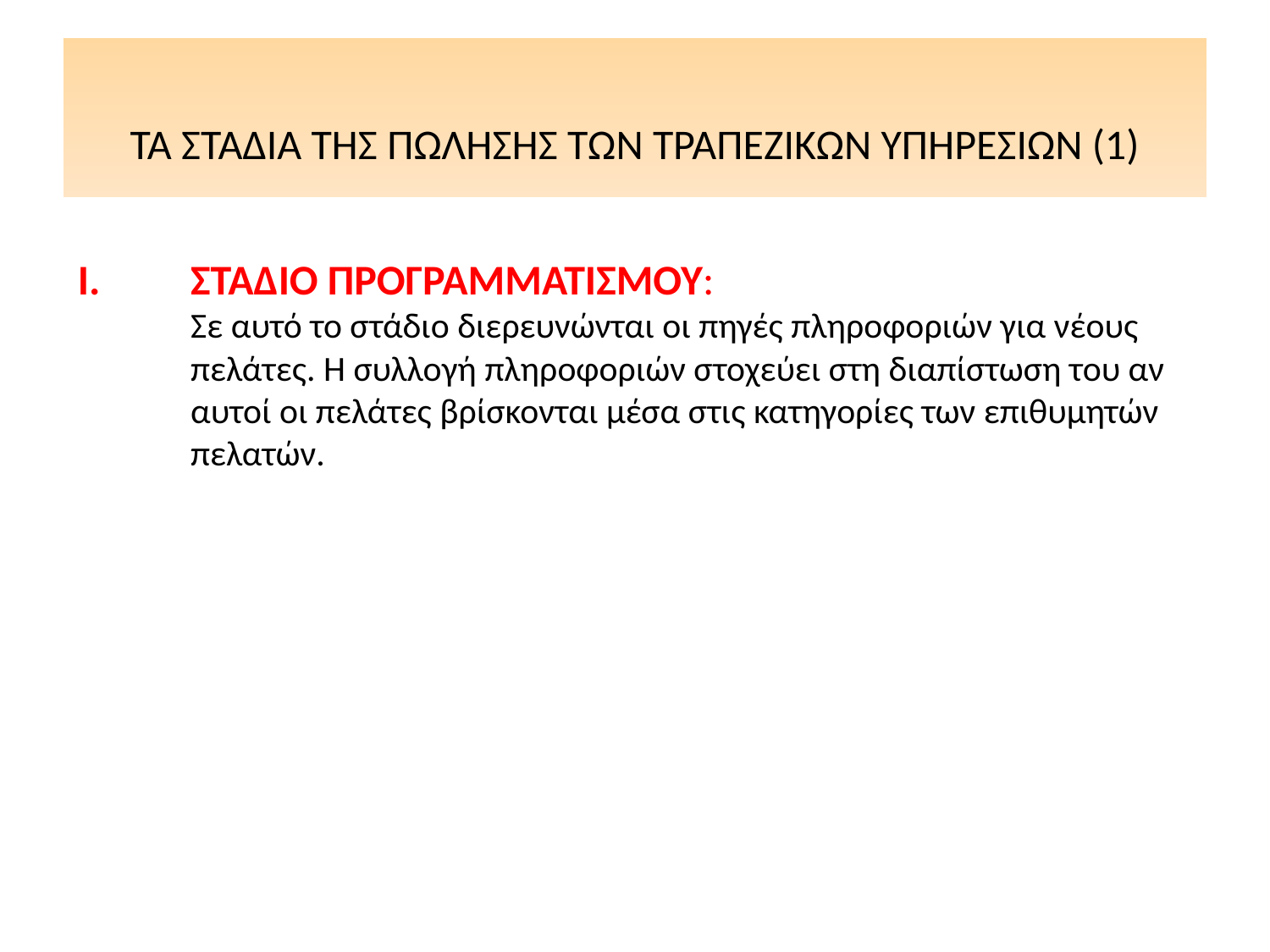

# ΤΑ ΣΤΑΔΙΑ ΤΗΣ ΠΩΛΗΣΗΣ ΤΩΝ ΤΡΑΠΕΖΙΚΩΝ ΥΠΗΡΕΣΙΩΝ (1)
ΣΤΑΔΙΟ ΠΡΟΓΡΑΜΜΑΤΙΣΜΟΥ:                                                 Σε αυτό το στάδιο διερευνώνται οι πηγές πληροφοριών για νέους πελάτες. Η συλλογή πληροφοριών στοχεύει στη διαπίστωση του αν αυτοί οι πελάτες βρίσκονται μέσα στις κατηγορίες των επιθυμητών πελατών.